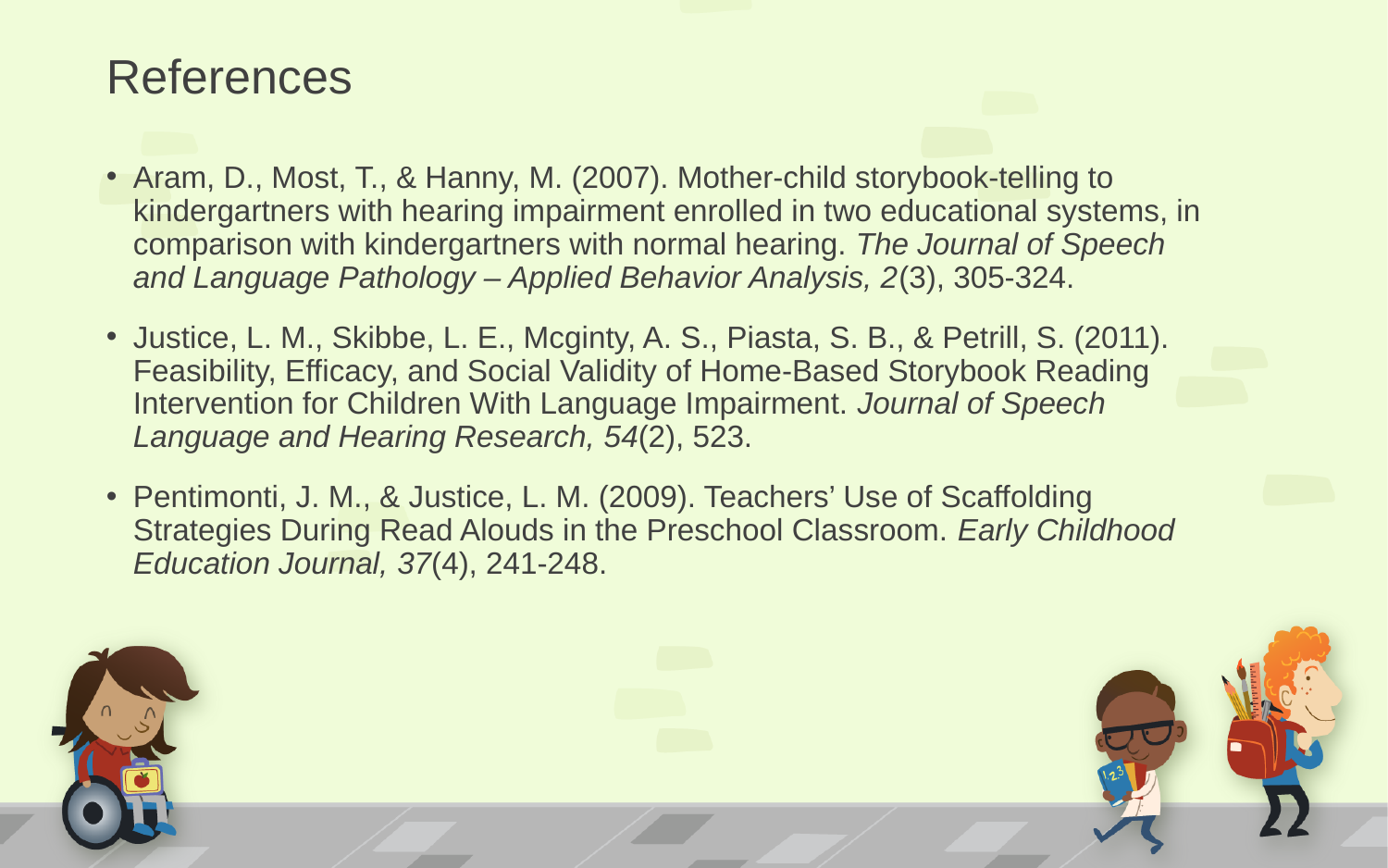

# References
Aram, D., Most, T., & Hanny, M. (2007). Mother-child storybook-telling to kindergartners with hearing impairment enrolled in two educational systems, in comparison with kindergartners with normal hearing. The Journal of Speech and Language Pathology – Applied Behavior Analysis, 2(3), 305-324.
Justice, L. M., Skibbe, L. E., Mcginty, A. S., Piasta, S. B., & Petrill, S. (2011). Feasibility, Efficacy, and Social Validity of Home-Based Storybook Reading Intervention for Children With Language Impairment. Journal of Speech Language and Hearing Research, 54(2), 523.
Pentimonti, J. M., & Justice, L. M. (2009). Teachers’ Use of Scaffolding Strategies During Read Alouds in the Preschool Classroom. Early Childhood Education Journal, 37(4), 241-248.